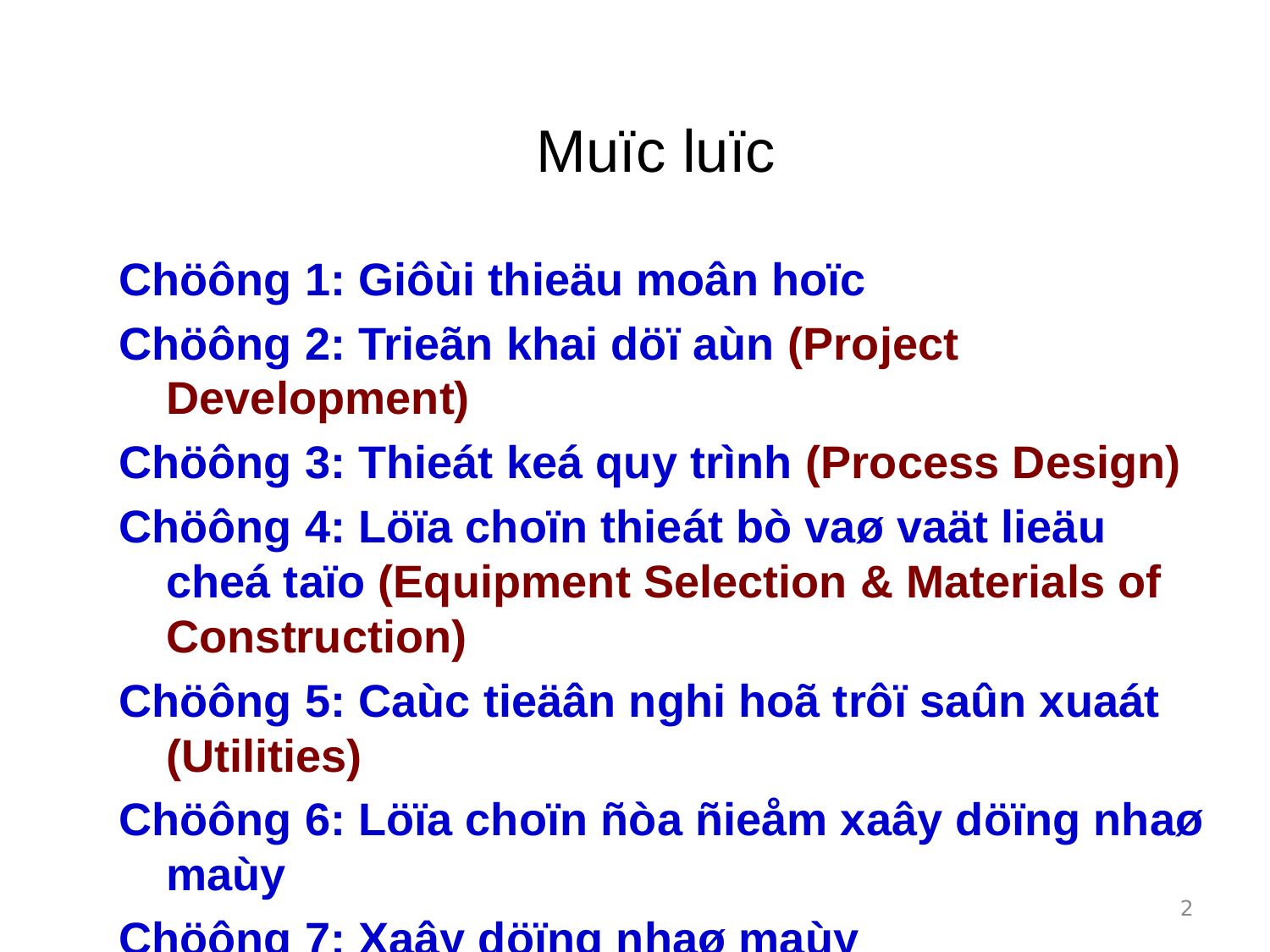

# Muïc luïc
Chöông 1: Giôùi thieäu moân hoïc
Chöông 2: Trieãn khai döï aùn (Project Development)
Chöông 3: Thieát keá quy trình (Process Design)
Chöông 4: Löïa choïn thieát bò vaø vaät lieäu cheá taïo (Equipment Selection & Materials of Construction)
Chöông 5: Caùc tieäân nghi hoã trôï saûn xuaát (Utilities)
Chöông 6: Löïa choïn ñòa ñieåm xaây döïng nhaø maùy
Chöông 7: Xaây döïng nhaø maùy
Chöông 8: Tính kinh teá döï aùn

2